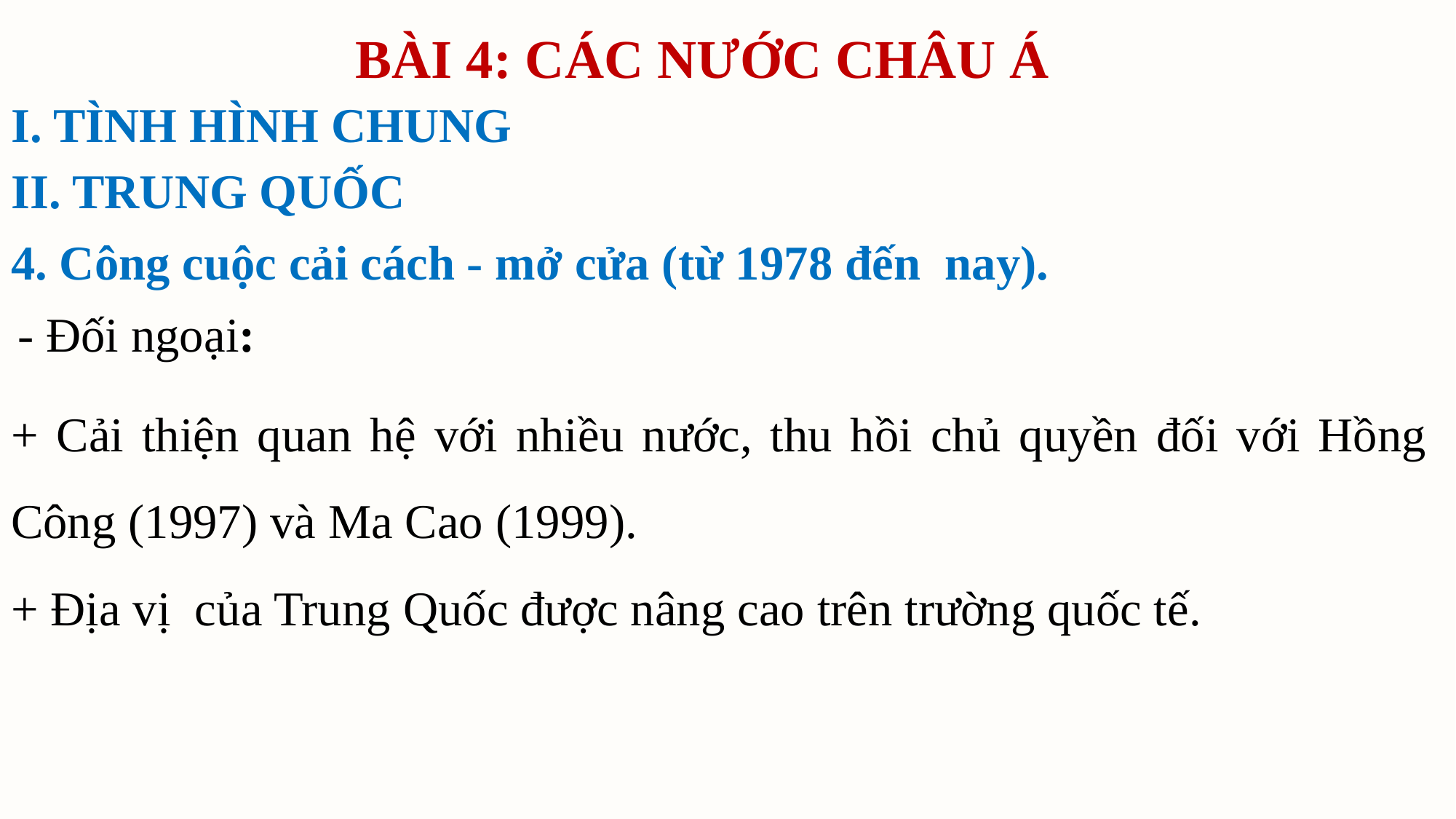

BÀI 4: CÁC NƯỚC CHÂU Á
I. TÌNH HÌNH CHUNG
II. TRUNG QUỐC
4. Công cuộc cải cách - mở cửa (từ 1978 đến  nay).
- Đối ngoại:
+ Cải thiện quan hệ với nhiều nước, thu hồi chủ quyền đối với Hồng Công (1997) và Ma Cao (1999).
+ Địa vị  của Trung Quốc được nâng cao trên trường quốc tế.